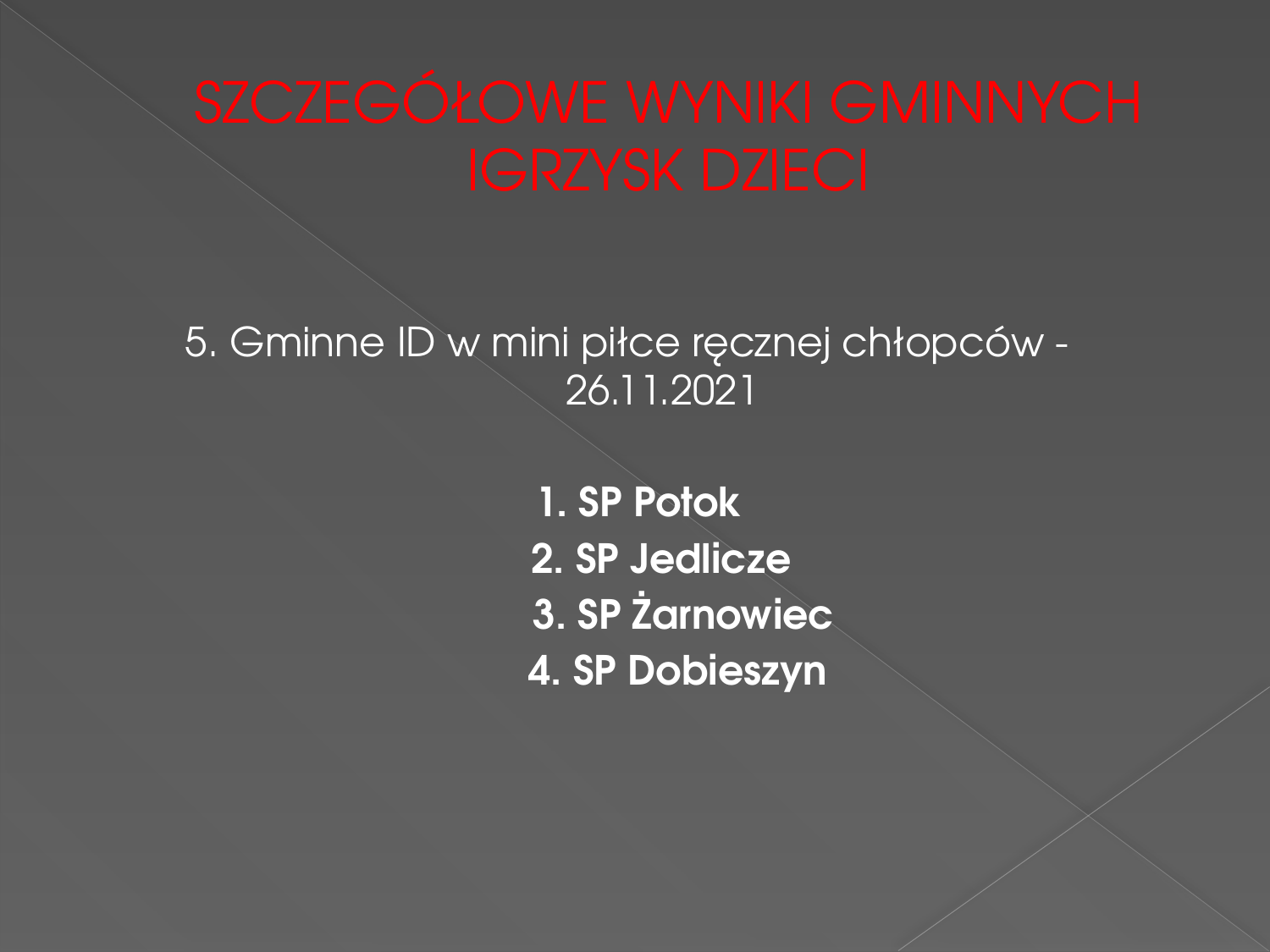

# SZCZEGÓŁOWE WYNIKI GMINNYCH IGRZYSK DZIECI

5. Gminne ID w mini piłce ręcznej chłopców -   26.11.2021

1. SP Potok
    2. SP Jedlicze
        3. SP Żarnowiec
       4. SP Dobieszyn